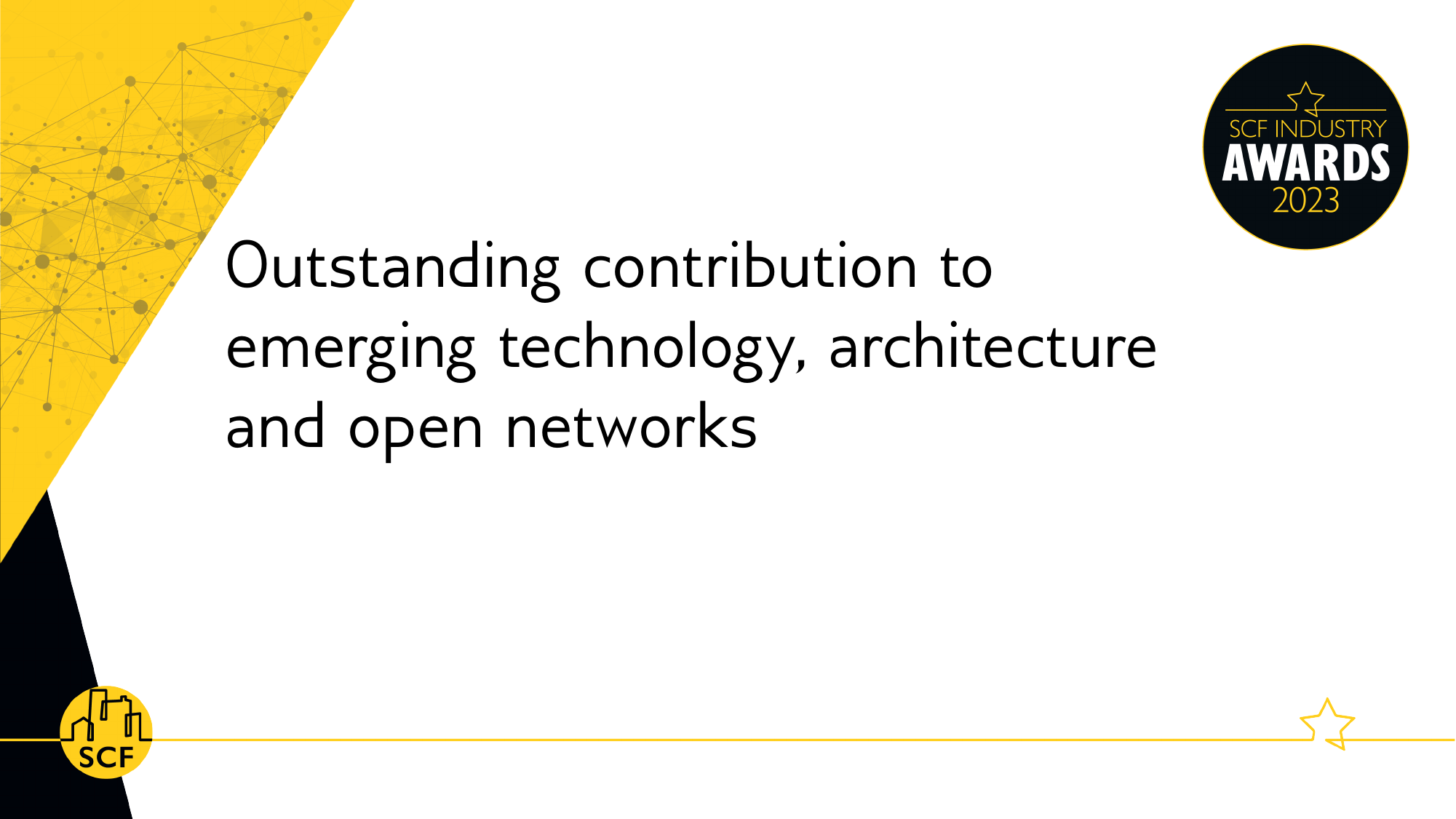

Outstanding contribution to emerging technology, architecture and open networks